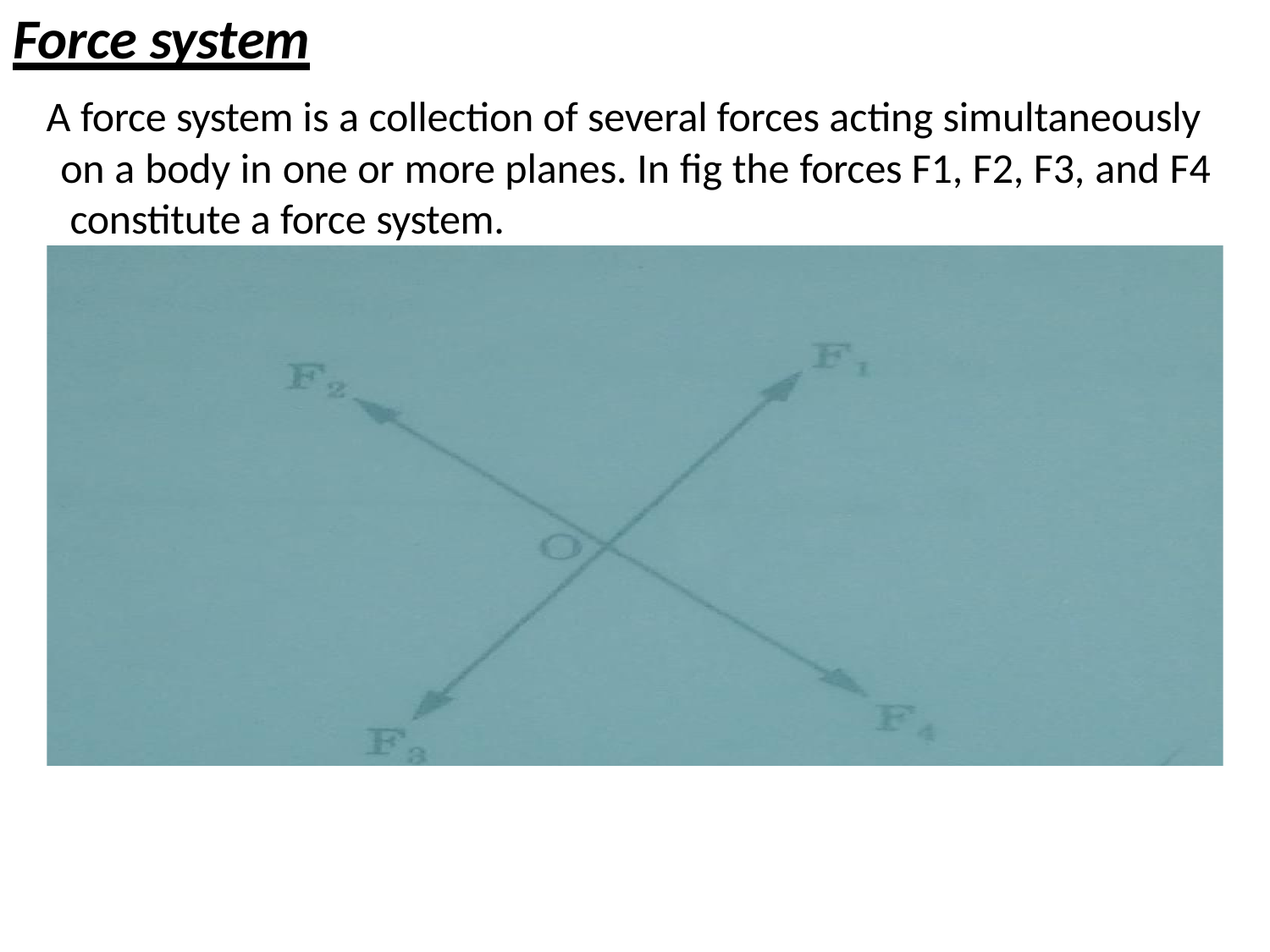

Force system
A force system is a collection of several forces acting simultaneously  on a body in one or more planes. In fig the forces F1, F2, F3, and F4  constitute a force system.